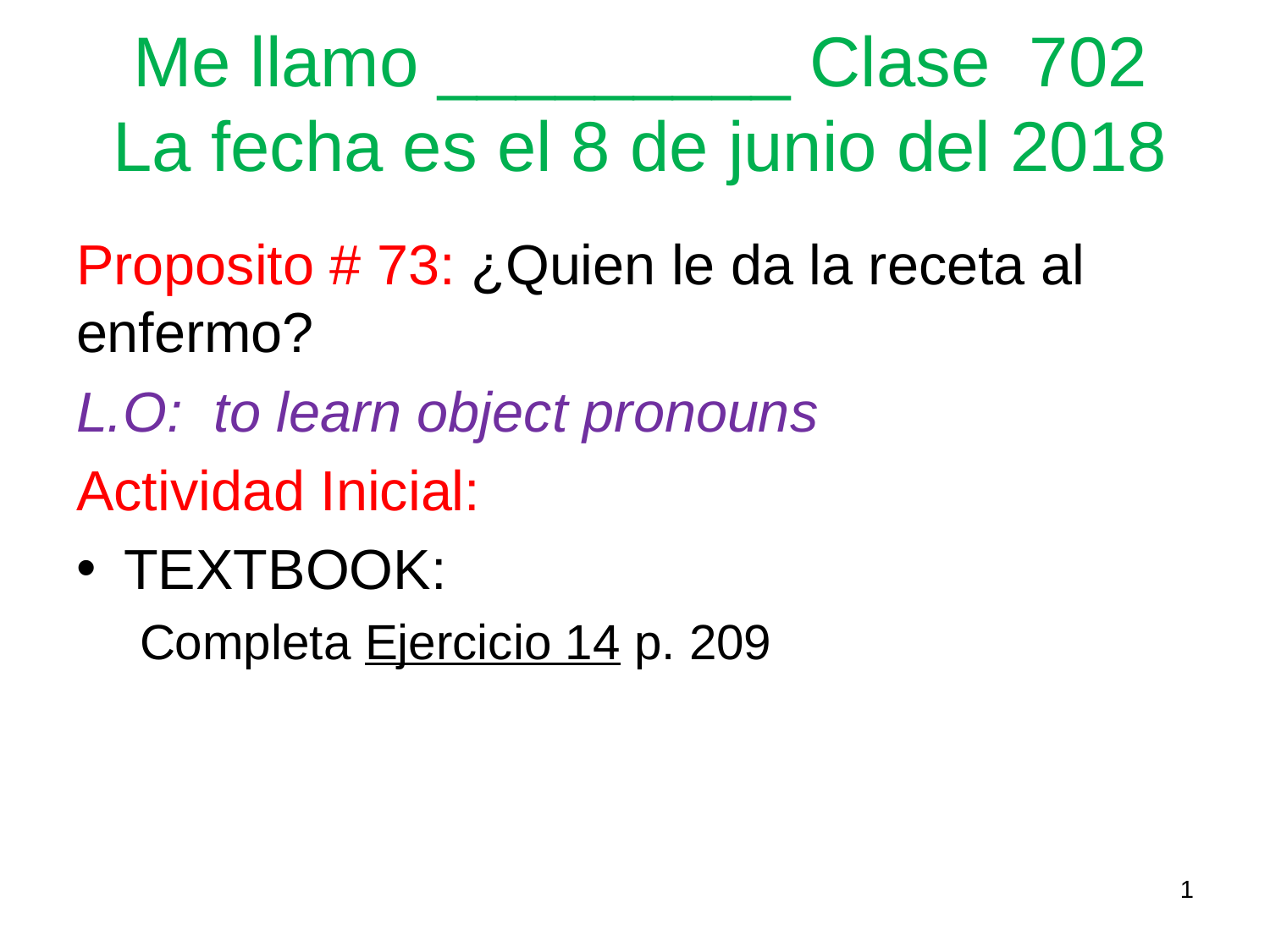

# Me llamo _________ Clase  702 La fecha es el 8 de junio del 2018
Proposito # 73: ¿Quien le da la receta al enfermo?
L.O:  to learn object pronouns
Actividad Inicial:
TEXTBOOK:
Completa Ejercicio 14 p. 209
1